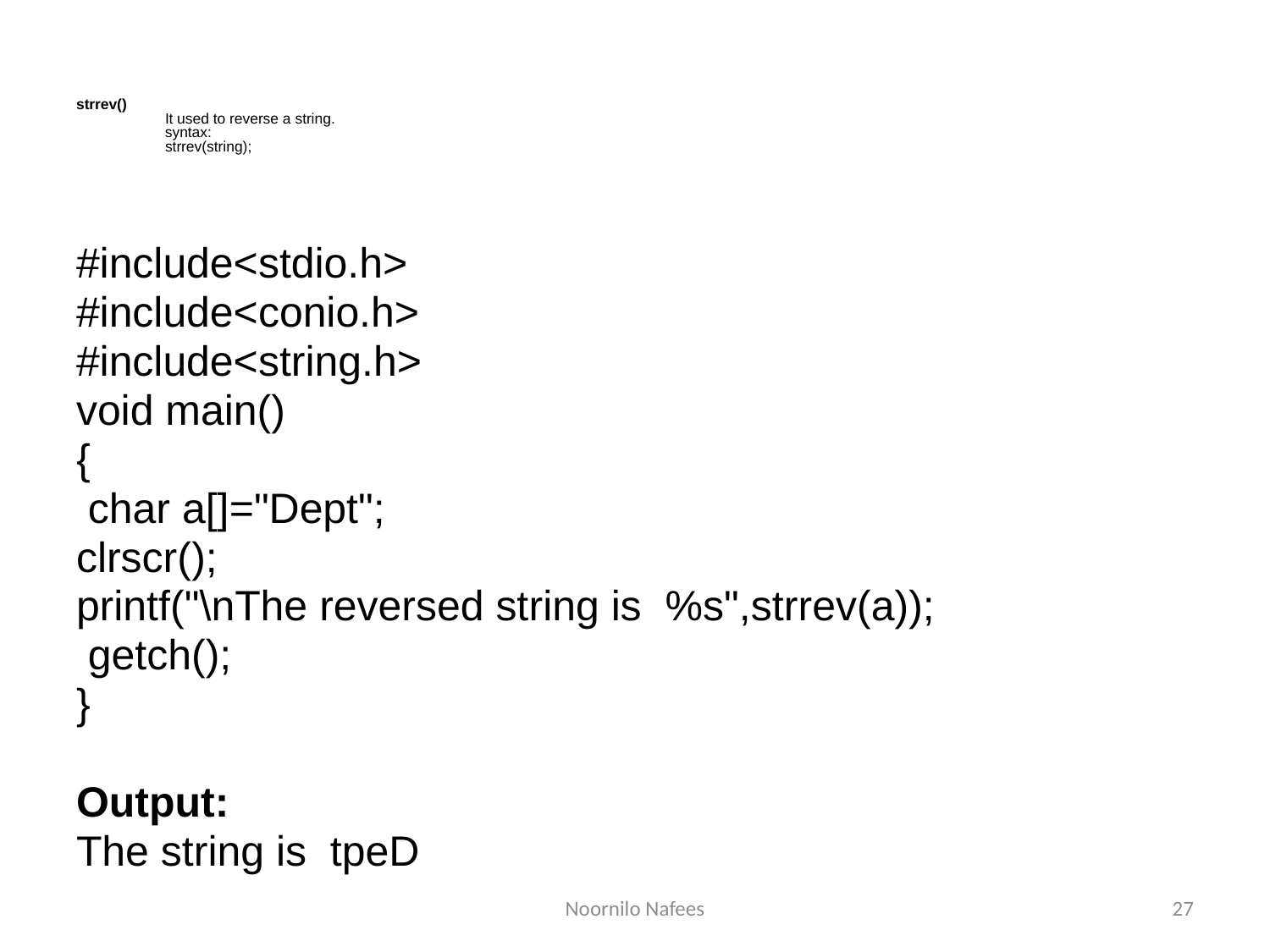

# strrev() It used to reverse a string. syntax: strrev(string);
#include<stdio.h>
#include<conio.h>
#include<string.h>
void main()
{
 char a[]="Dept";
clrscr();
printf("\nThe reversed string is  %s",strrev(a));
 getch();
}

Output:
The string is  tpeD

Noornilo Nafees
27